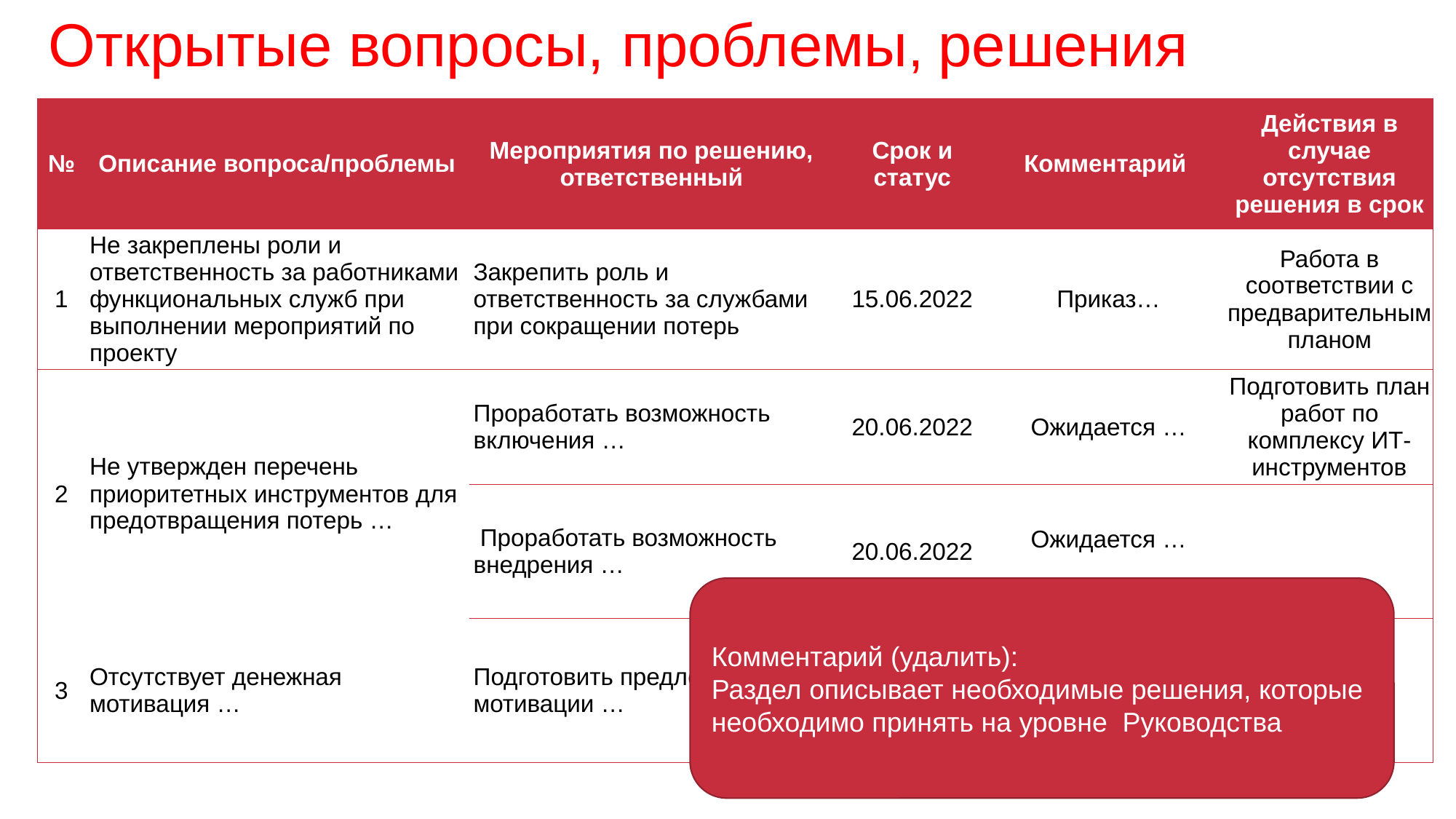

# Открытые вопросы, проблемы, решения
| № | Описание вопроса/проблемы | Мероприятия по решению, ответственный | Срок и статус | Комментарий | Действия в случае отсутствия решения в срок |
| --- | --- | --- | --- | --- | --- |
| 1 | Не закреплены роли и ответственность за работниками функциональных служб при выполнении мероприятий по проекту | Закрепить роль и ответственность за службами при сокращении потерь | 15.06.2022 | Приказ… | Работа в соответствии с предварительным планом |
| 2 | Не утвержден перечень приоритетных инструментов для предотвращения потерь … | Проработать возможность включения … | 20.06.2022 | Ожидается … | Подготовить план работ по комплексу ИТ-инструментов |
|  |  | Проработать возможность внедрения … | 20.06.2022 | Ожидается … |  |
| 3 | Отсутствует денежная мотивация … | Подготовить предложения по мотивации … |  |  |  |
Комментарий (удалить):
Раздел описывает необходимые решения, которые необходимо принять на уровне  Руководства